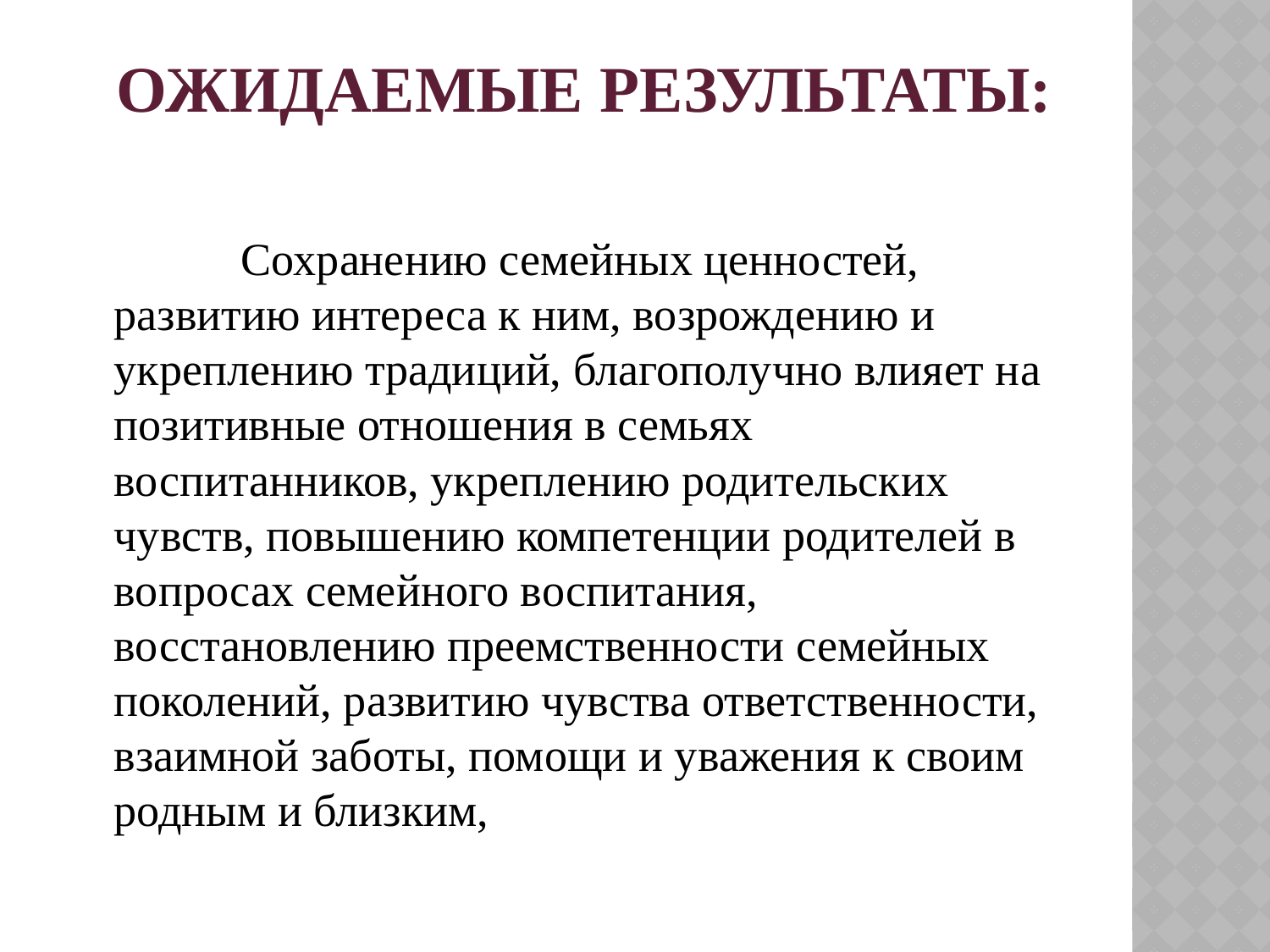

# Ожидаемые результаты:
		Сохранению семейных ценностей, развитию интереса к ним, возрождению и укреплению традиций, благополучно влияет на позитивные отношения в семьях воспитанников, укреплению родительских чувств, повышению компетенции родителей в вопросах семейного воспитания, восстановлению преемственности семейных поколений, развитию чувства ответственности, взаимной заботы, помощи и уважения к своим родным и близким,